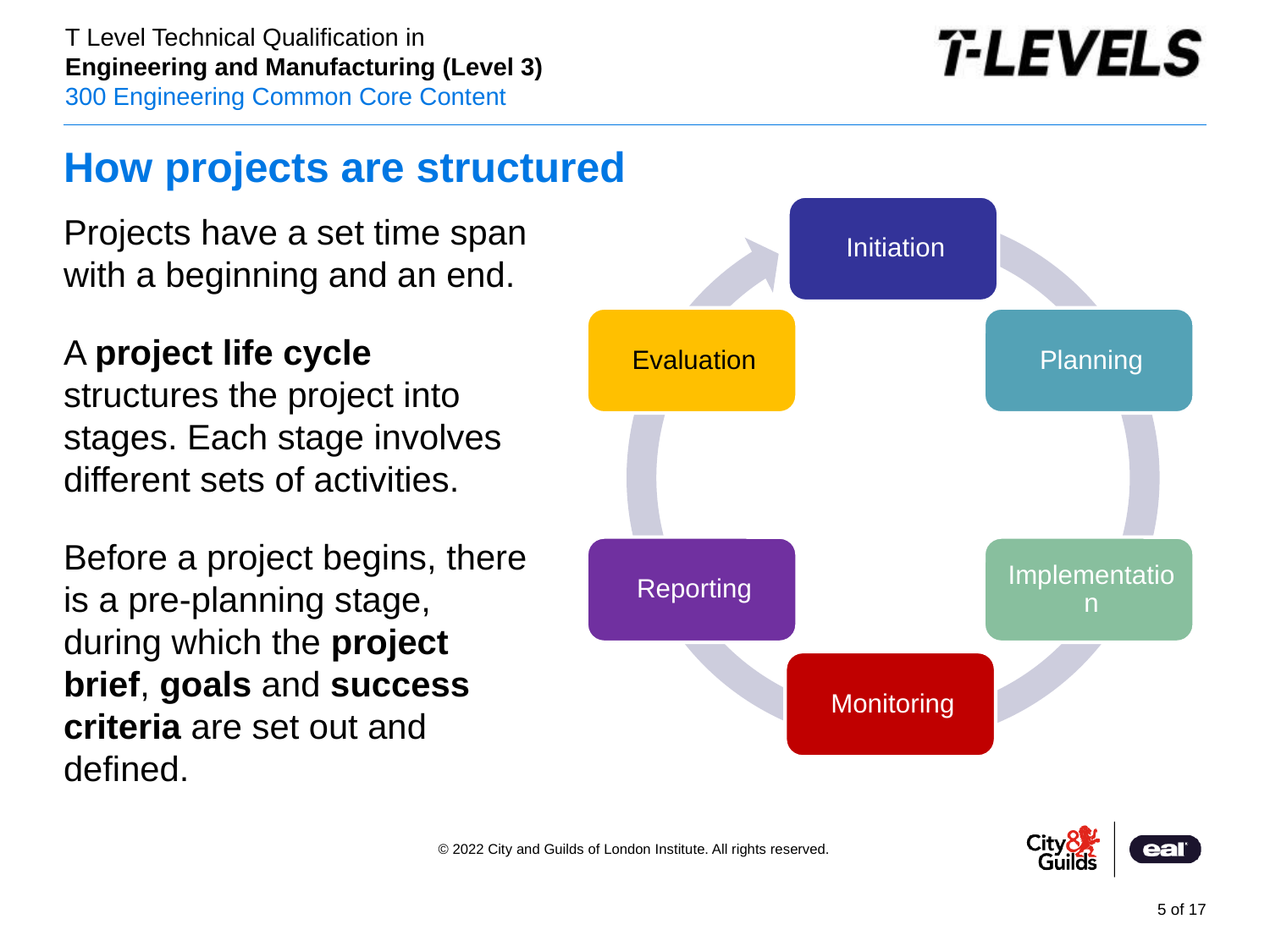

# How projects are structured
Initiation
Planning
Implementation
Monitoring
Reporting
Evaluation
Projects have a set time span with a beginning and an end.
A project life cycle structures the project into stages. Each stage involves different sets of activities.
Before a project begins, there is a pre-planning stage, during which the project brief, goals and success criteria are set out and defined.